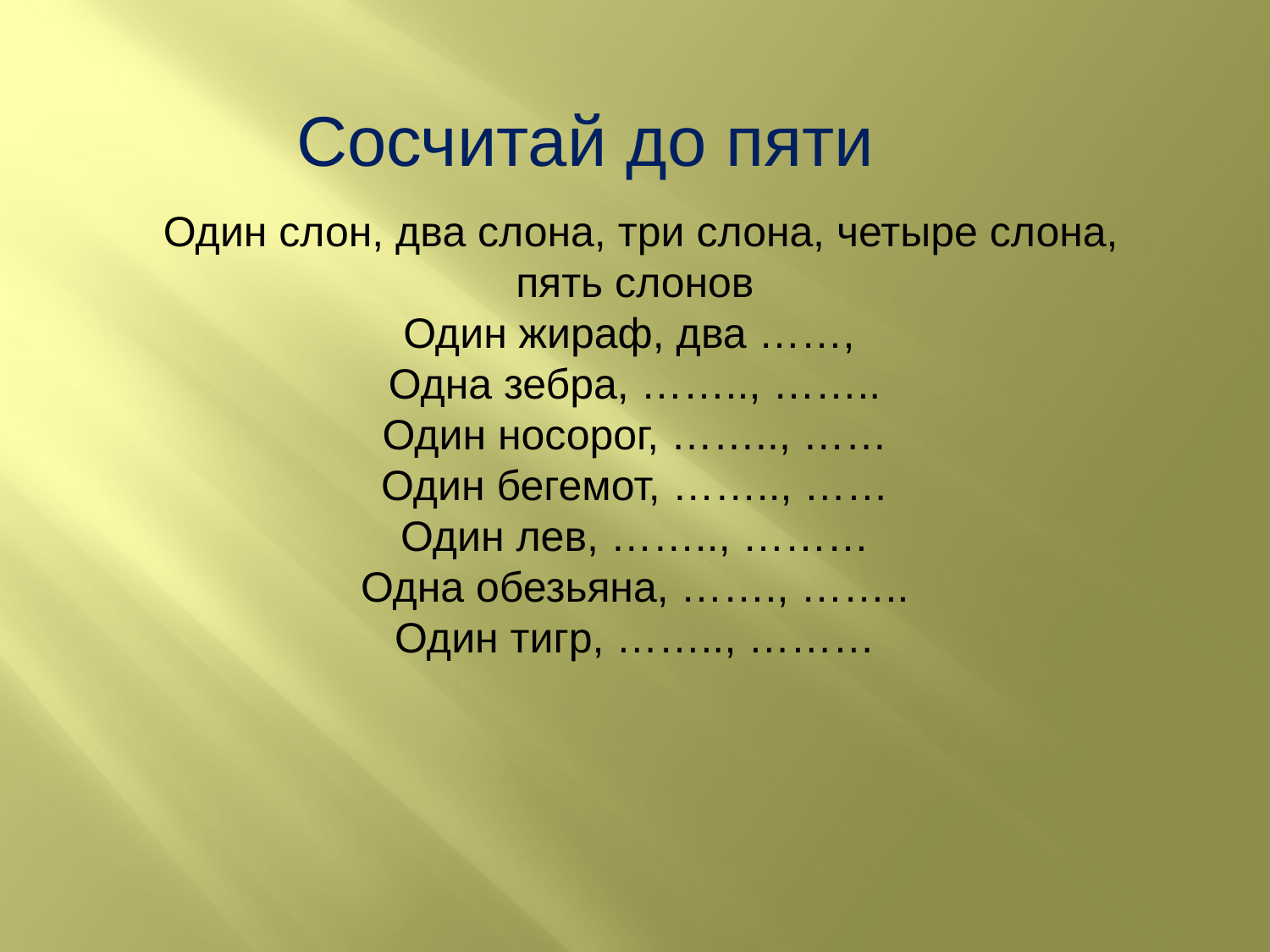

Сосчитай до пяти

 Один слон, два слона, три слона, четыре слона, пять слонов
Один жираф, два ……,
Одна зебра, …….., ……..
Один носорог, …….., ……
Один бегемот, …….., ……
Один лев, …….., ………
Одна обезьяна, ……., ……..
Один тигр, …….., ………
 .